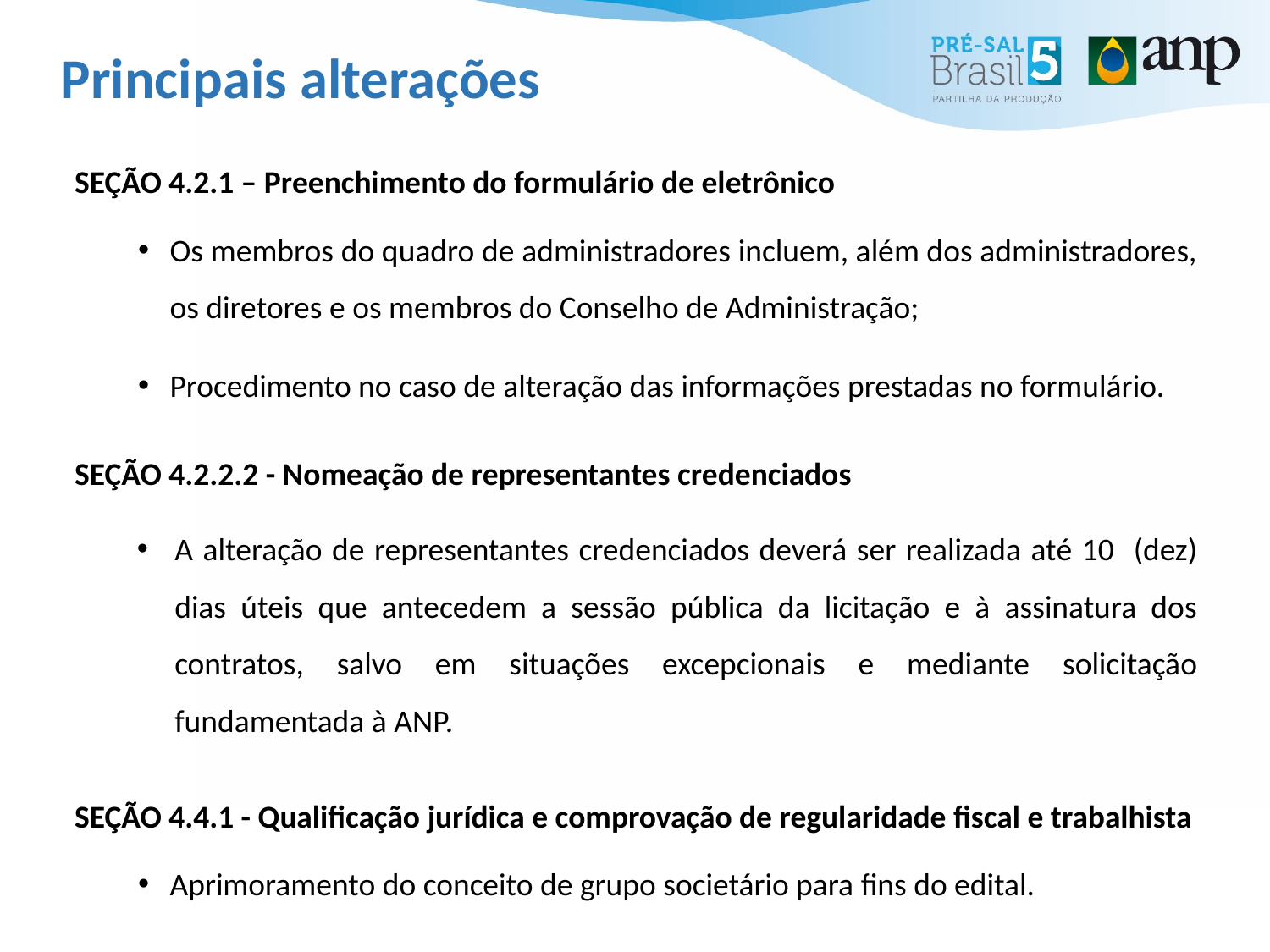

# Principais alterações
SEÇÃO 4.2.1 – Preenchimento do formulário de eletrônico
Os membros do quadro de administradores incluem, além dos administradores, os diretores e os membros do Conselho de Administração;
Procedimento no caso de alteração das informações prestadas no formulário.

SEÇÃO 4.2.2.2 - Nomeação de representantes credenciados
A alteração de representantes credenciados deverá ser realizada até 10  (dez) dias úteis que antecedem a sessão pública da licitação e à assinatura dos contratos, salvo em situações excepcionais e mediante solicitação fundamentada à ANP.

SEÇÃO 4.4.1 - Qualificação jurídica e comprovação de regularidade fiscal e trabalhista
Aprimoramento do conceito de grupo societário para fins do edital.